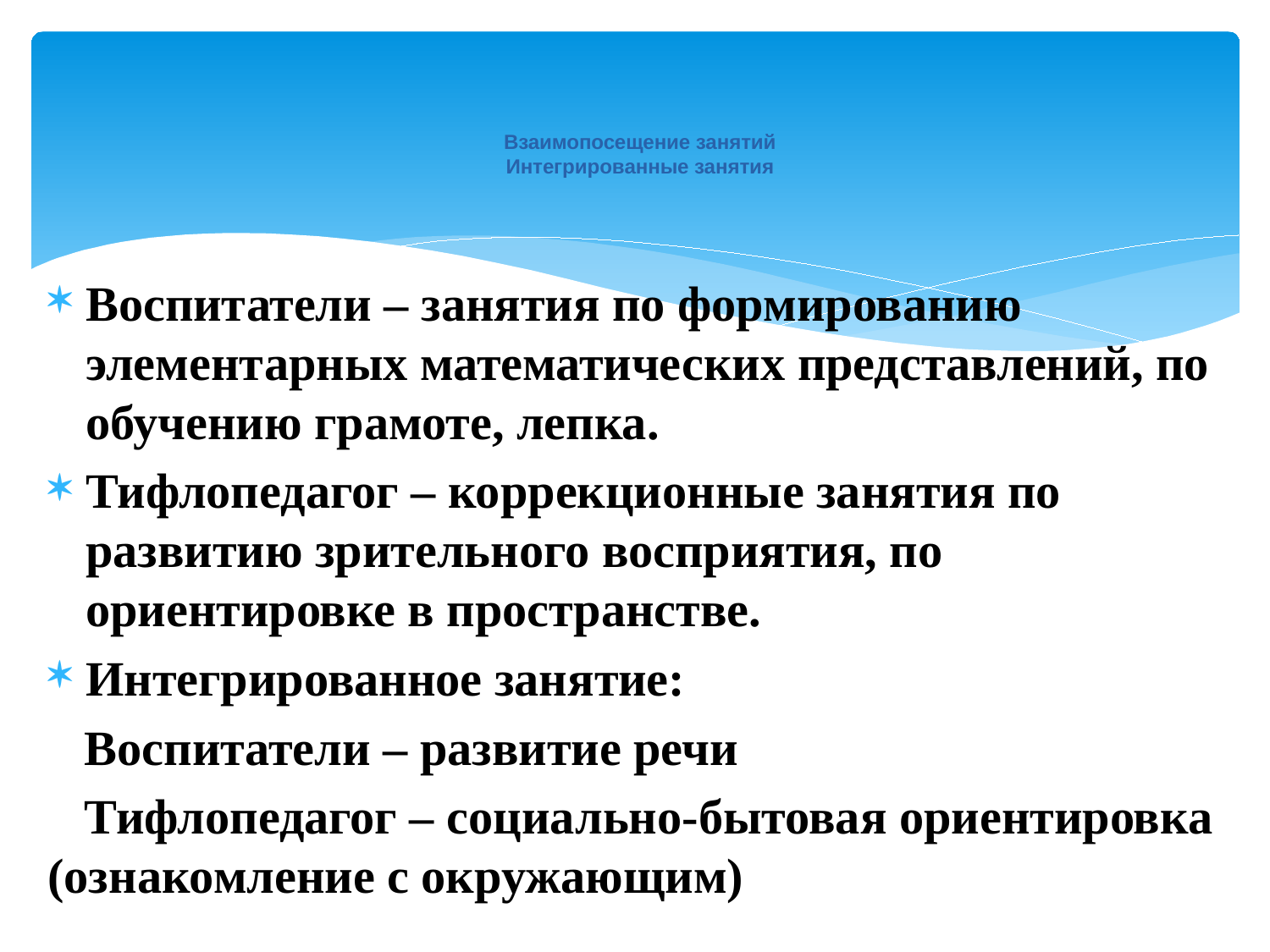

# Взаимопосещение занятий Интегрированные занятия

Воспитатели – занятия по формированию элементарных математических представлений, по обучению грамоте, лепка.
Тифлопедагог – коррекционные занятия по развитию зрительного восприятия, по ориентировке в пространстве.
Интегрированное занятие:
   Воспитатели – развитие речи
   Тифлопедагог – социально-бытовая ориентировка (ознакомление с окружающим)